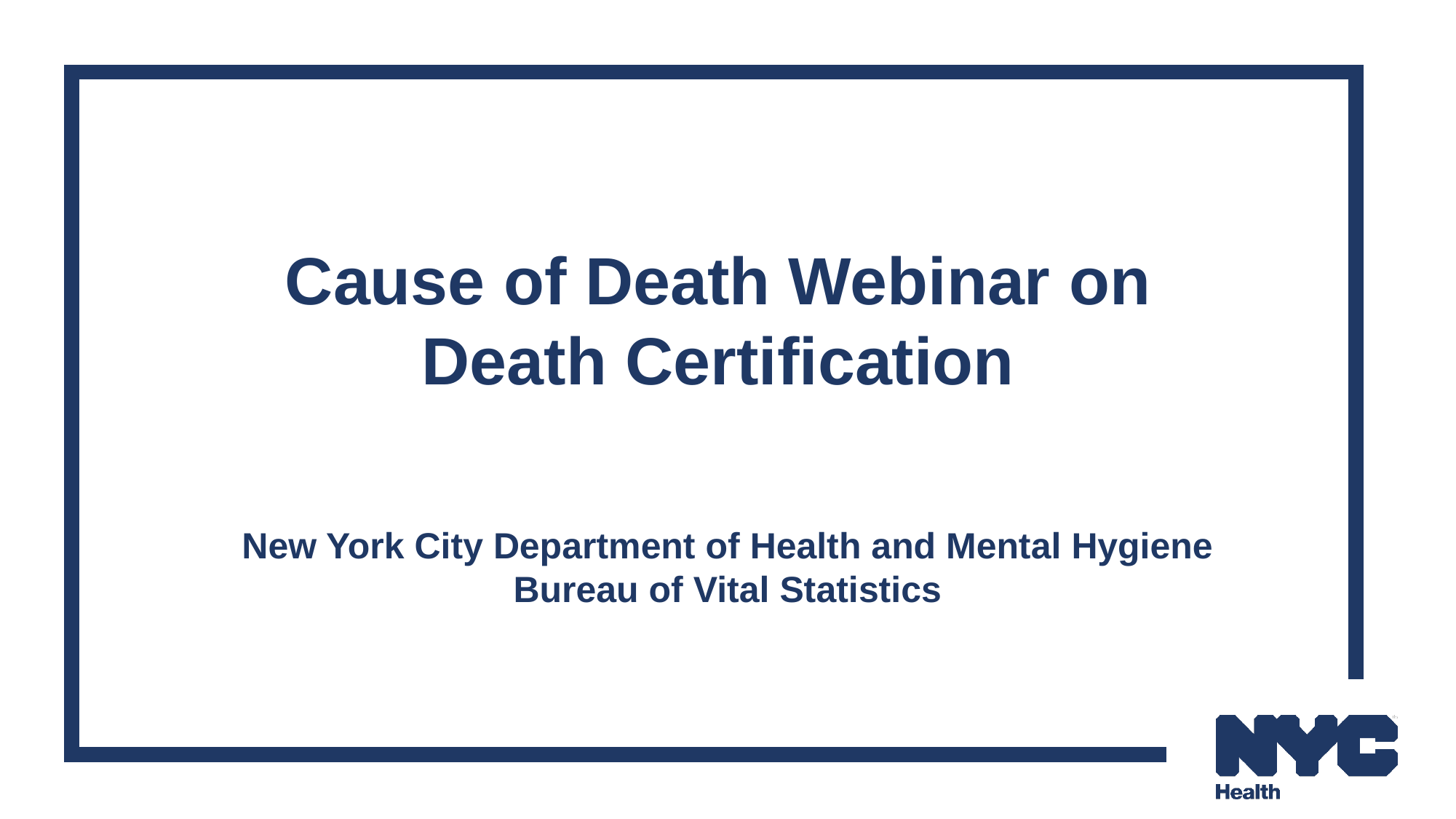

Cause of Death Webinar on
Death Certification

New York City Department of Health and Mental Hygiene
Bureau of Vital Statistics